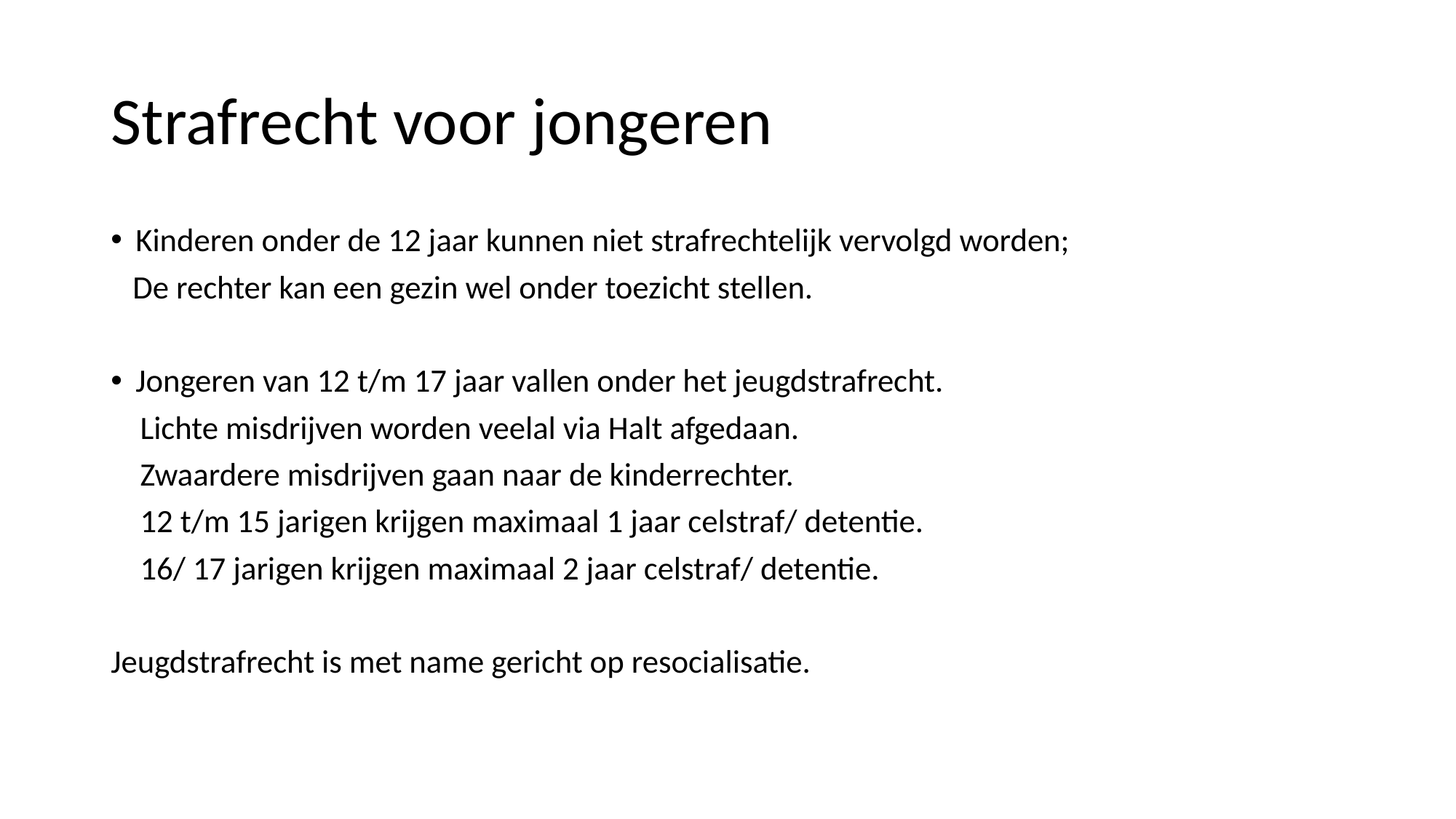

# Strafrecht voor jongeren
Kinderen onder de 12 jaar kunnen niet strafrechtelijk vervolgd worden;
   De rechter kan een gezin wel onder toezicht stellen.

Jongeren van 12 t/m 17 jaar vallen onder het jeugdstrafrecht.
    Lichte misdrijven worden veelal via Halt afgedaan.
    Zwaardere misdrijven gaan naar de kinderrechter.
    12 t/m 15 jarigen krijgen maximaal 1 jaar celstraf/ detentie.
    16/ 17 jarigen krijgen maximaal 2 jaar celstraf/ detentie.

Jeugdstrafrecht is met name gericht op resocialisatie.